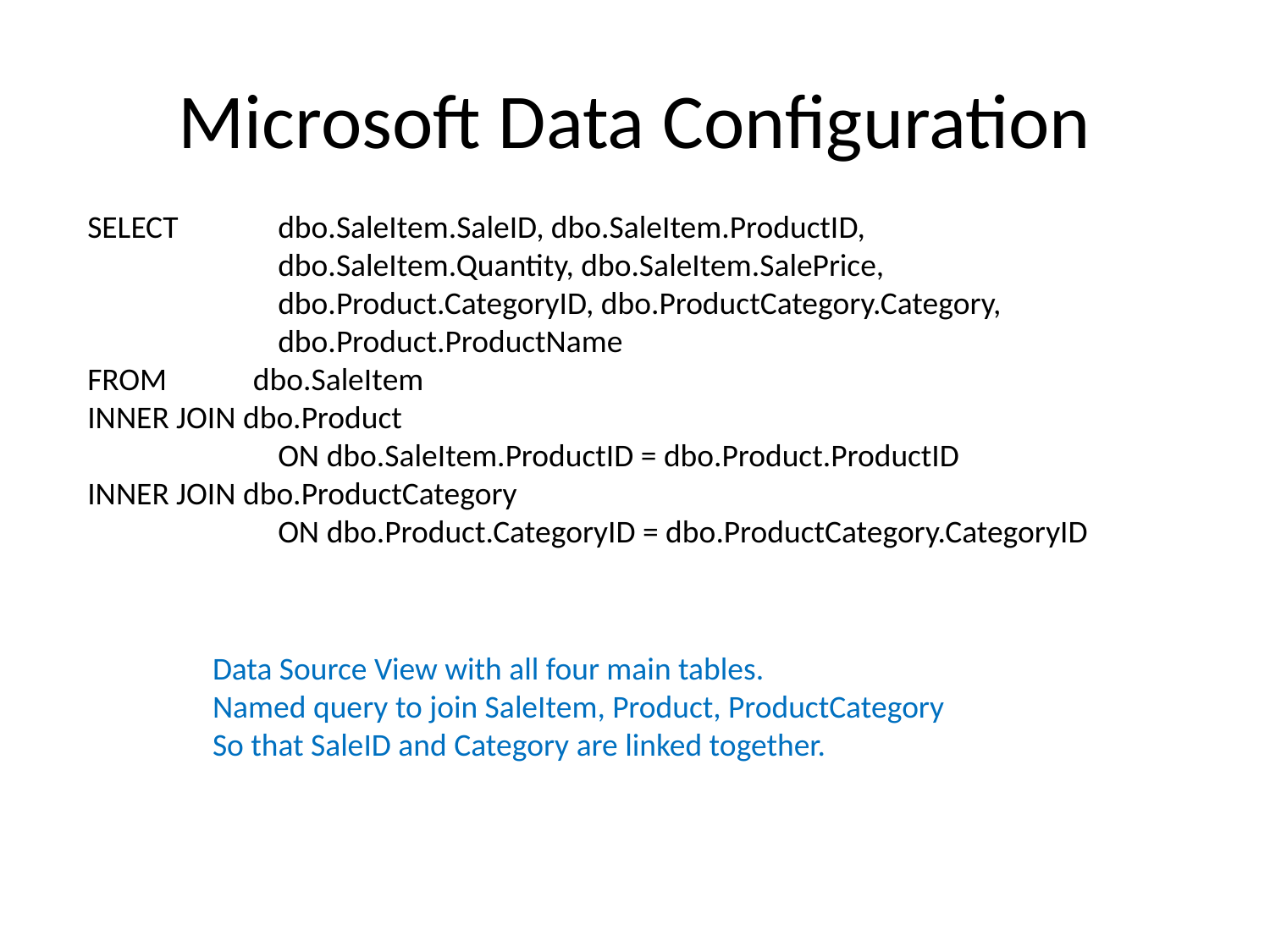

# Microsoft Data Configuration
SELECT	dbo.SaleItem.SaleID, dbo.SaleItem.ProductID,
	dbo.SaleItem.Quantity, dbo.SaleItem.SalePrice,
	dbo.Product.CategoryID, dbo.ProductCategory.Category,
	dbo.Product.ProductName
FROM            dbo.SaleItem
INNER JOIN dbo.Product
	ON dbo.SaleItem.ProductID = dbo.Product.ProductID
INNER JOIN dbo.ProductCategory
	ON dbo.Product.CategoryID = dbo.ProductCategory.CategoryID
Data Source View with all four main tables.
Named query to join SaleItem, Product, ProductCategory
So that SaleID and Category are linked together.